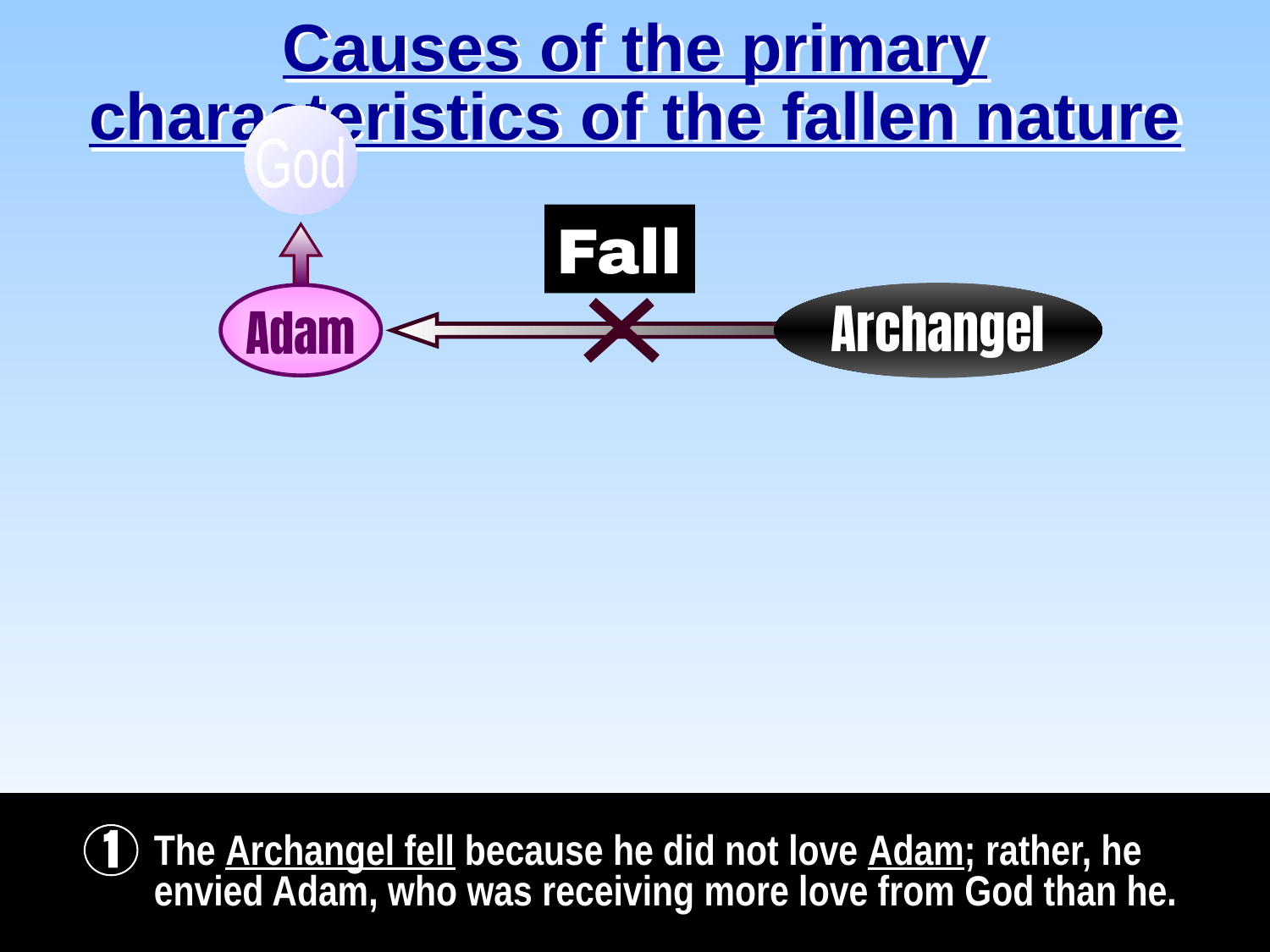

Causes of the primary characteristics of the fallen nature

God
Fall

Archangel

Adam

1
The Archangel fell because he did not love Adam; rather, he envied Adam, who was receiving more love from God than he.